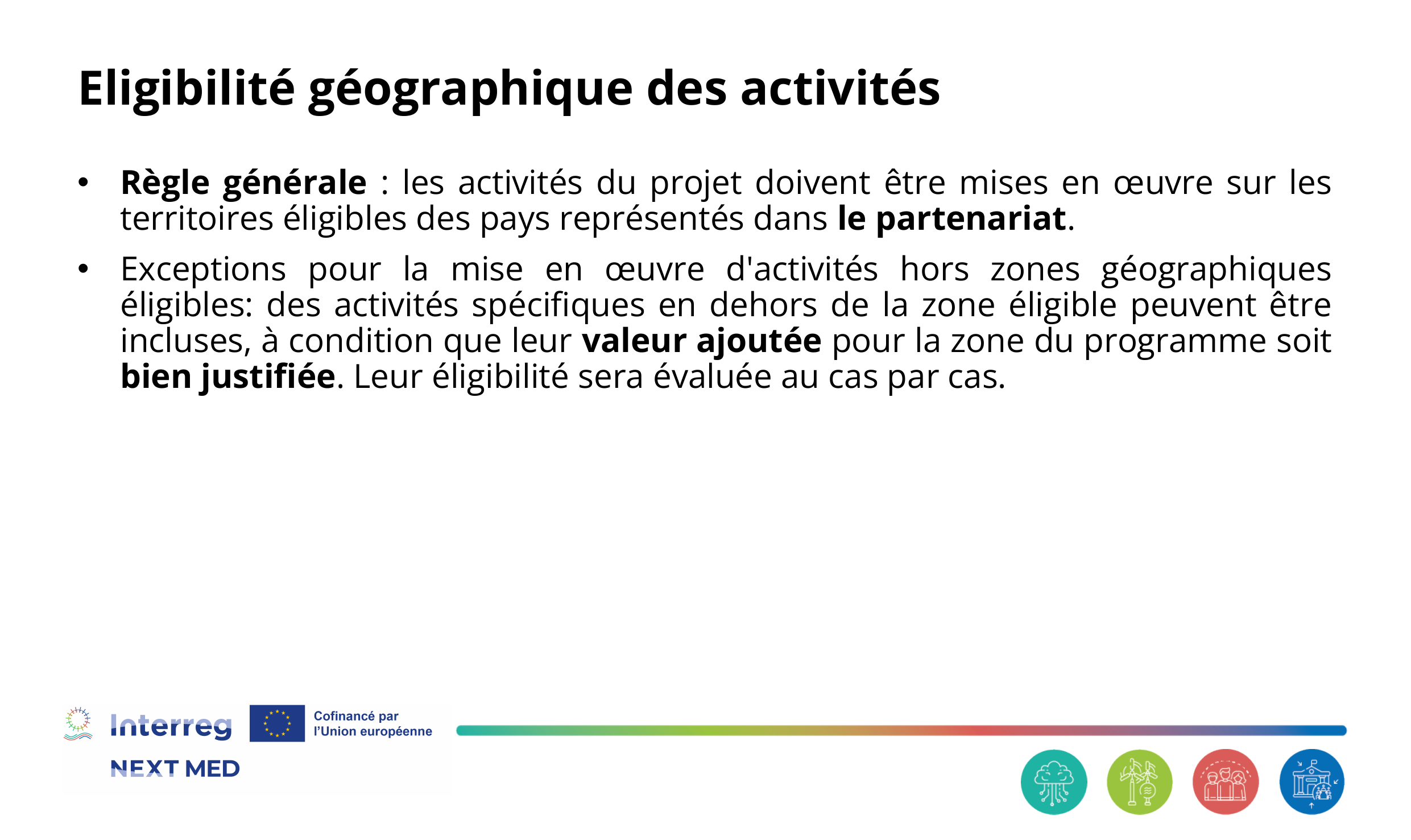

# Eligibilité géographique des activités
Règle générale : les activités du projet doivent être mises en œuvre sur les territoires éligibles des pays représentés dans le partenariat.
Exceptions pour la mise en œuvre d'activités hors zones géographiques éligibles: des activités spécifiques en dehors de la zone éligible peuvent être incluses, à condition que leur valeur ajoutée pour la zone du programme soit bien justifiée. Leur éligibilité sera évaluée au cas par cas.